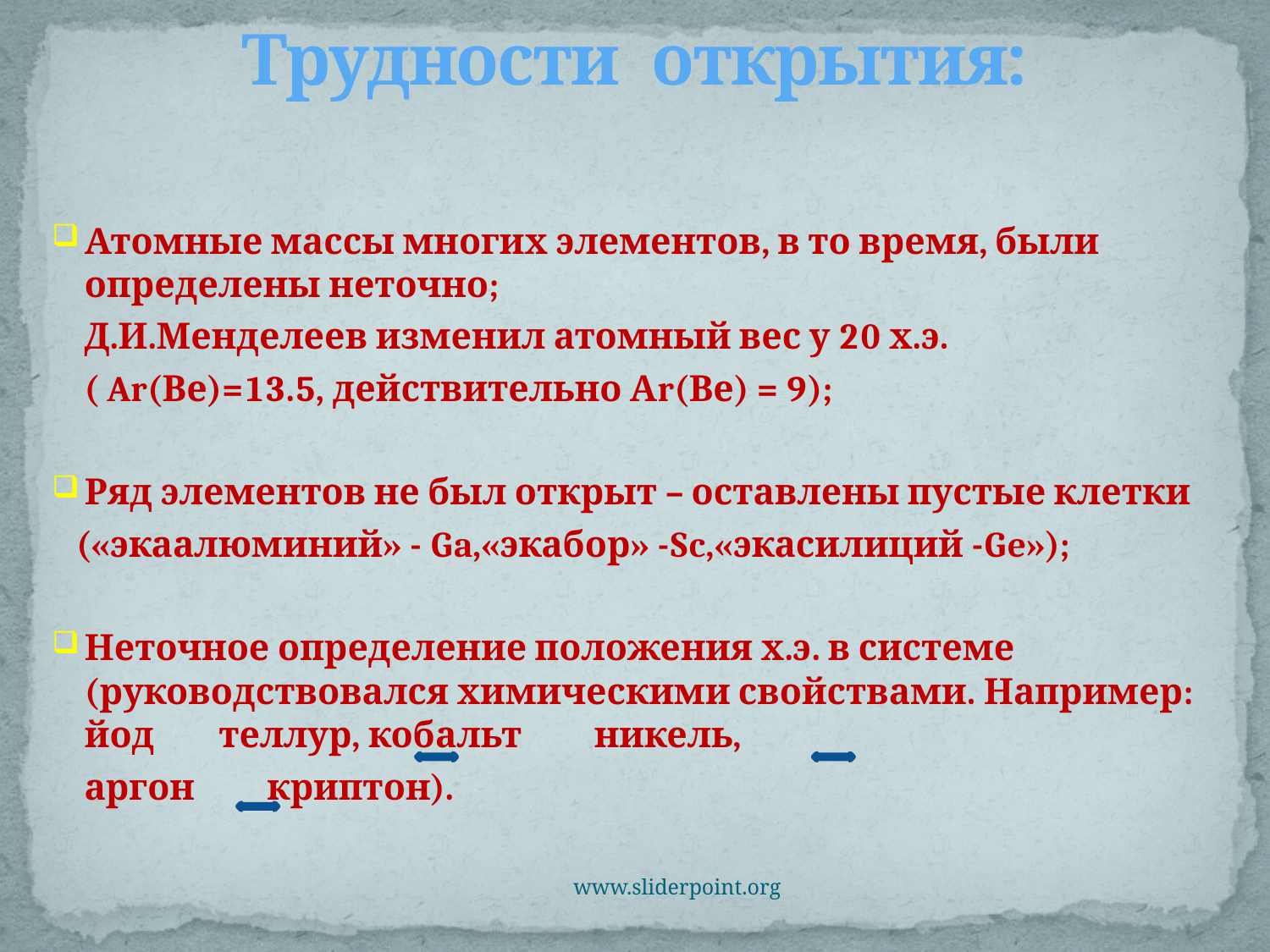

# Трудности  открытия:
Атомные массы многих элементов, в то время, были определены неточно;
    Д.И.Менделеев изменил атомный вес у 20 х.э.
    ( Ar(Ве)=13.5, действительно Аr(Ве) = 9);

Ряд элементов не был открыт – оставлены пустые клетки
   («экаалюминий» - Ga,«экабор» -Sc,«экасилиций -Ge»);

Неточное определение положения х.э. в системе (руководствовался химическими свойствами. Например:  йод        теллур, кобальт         никель,
    аргон         криптон).

www.sliderpoint.org